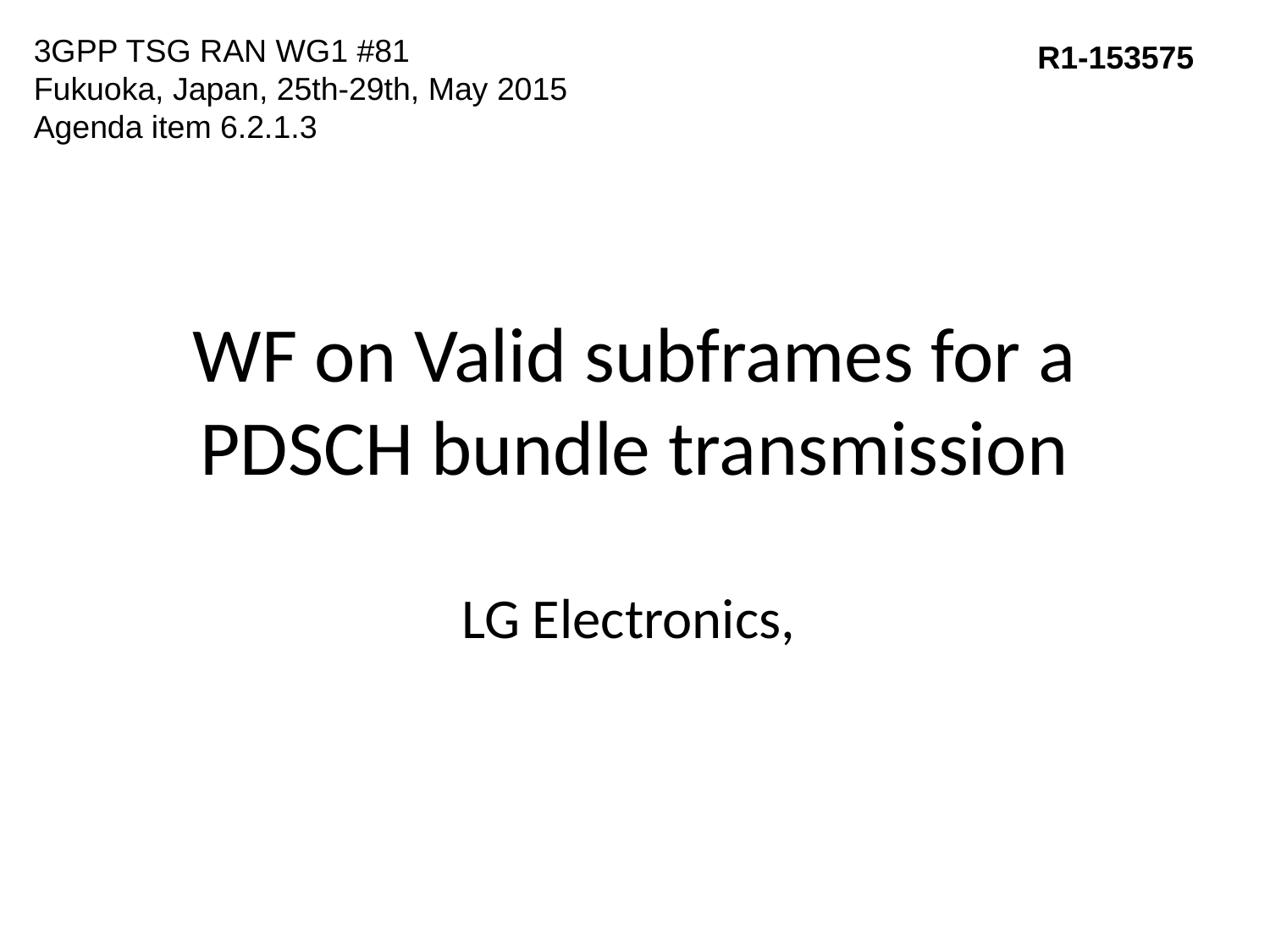

3GPP TSG RAN WG1 #81
Fukuoka, Japan, 25th-29th, May 2015
Agenda item 6.2.1.3
R1-153575
# WF on Valid subframes for a PDSCH bundle transmission
LG Electronics,